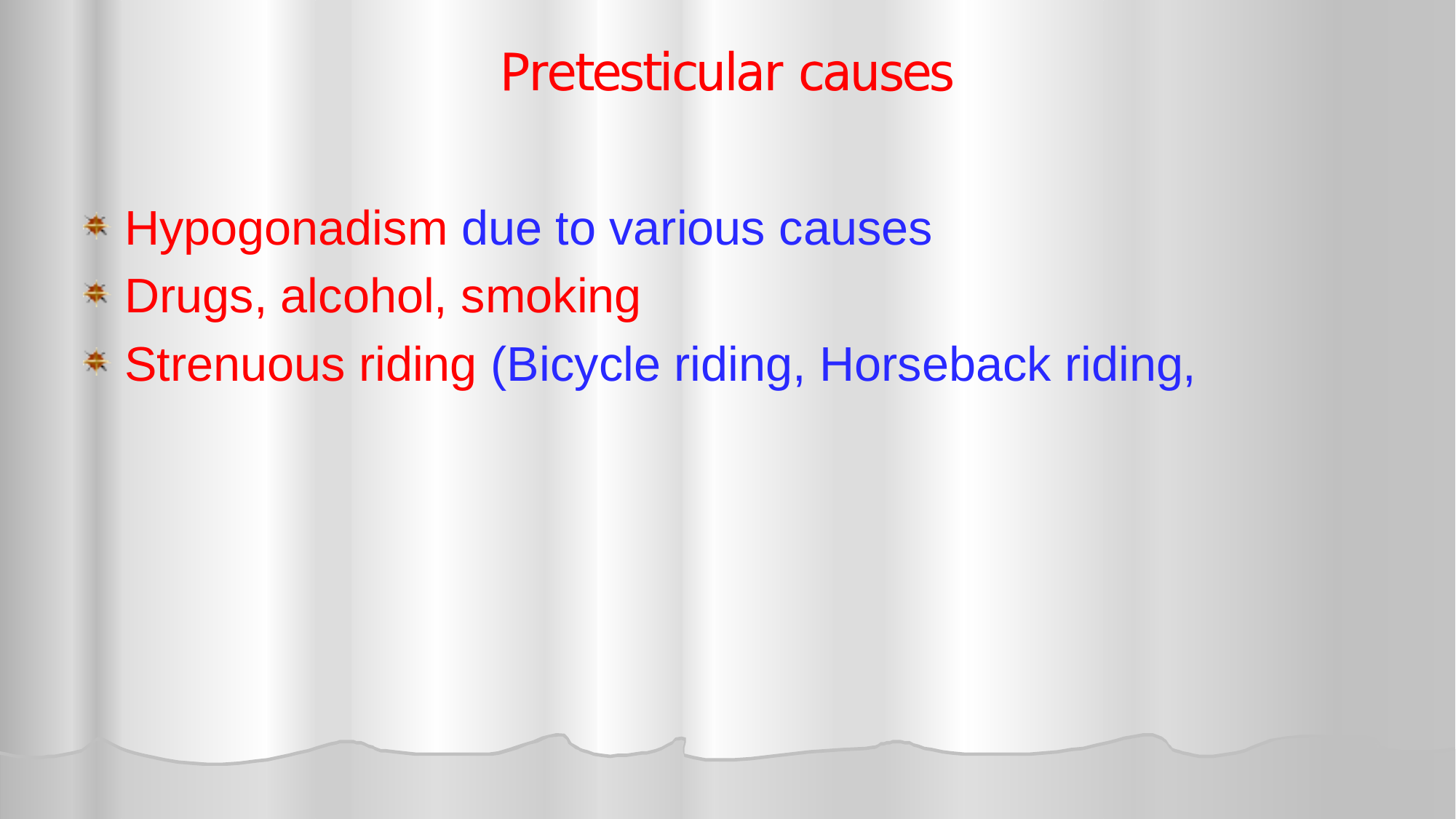

# Pretesticular causes
Hypogonadism due to various causes
Drugs, alcohol, smoking
Strenuous riding (Bicycle riding, Horseback riding,